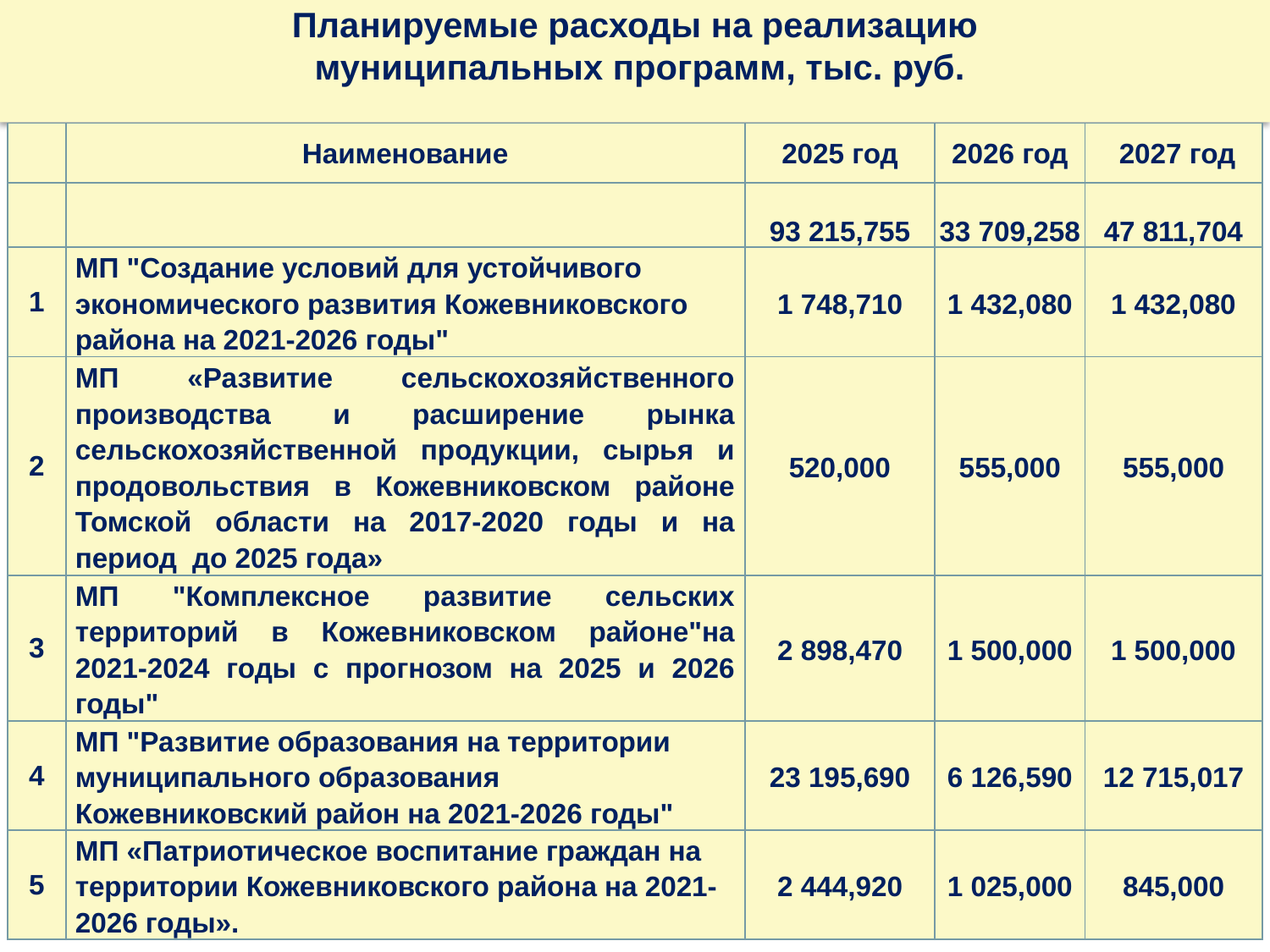

Планируемые расходы на реализацию
 муниципальных программ, тыс. руб.
|  | Наименование | 2025 год | 2026 год | 2027 год |
| --- | --- | --- | --- | --- |
|  |  | 93 215,755 | 33 709,258 | 47 811,704 |
| 1 | МП "Создание условий для устойчивого экономического развития Кожевниковского района на 2021-2026 годы" | 1 748,710 | 1 432,080 | 1 432,080 |
| 2 | МП «Развитие сельскохозяйственного производства и расширение рынка сельскохозяйственной продукции, сырья и продовольствия в Кожевниковском районе Томской области на 2017-2020 годы и на период до 2025 года» | 520,000 | 555,000 | 555,000 |
| 3 | МП "Комплексное развитие сельских территорий в Кожевниковском районе"на 2021-2024 годы с прогнозом на 2025 и 2026 годы" | 2 898,470 | 1 500,000 | 1 500,000 |
| 4 | МП "Развитие образования на территории муниципального образования Кожевниковский район на 2021-2026 годы" | 23 195,690 | 6 126,590 | 12 715,017 |
| 5 | МП «Патриотическое воспитание граждан на территории Кожевниковского района на 2021-2026 годы». | 2 444,920 | 1 025,000 | 845,000 |